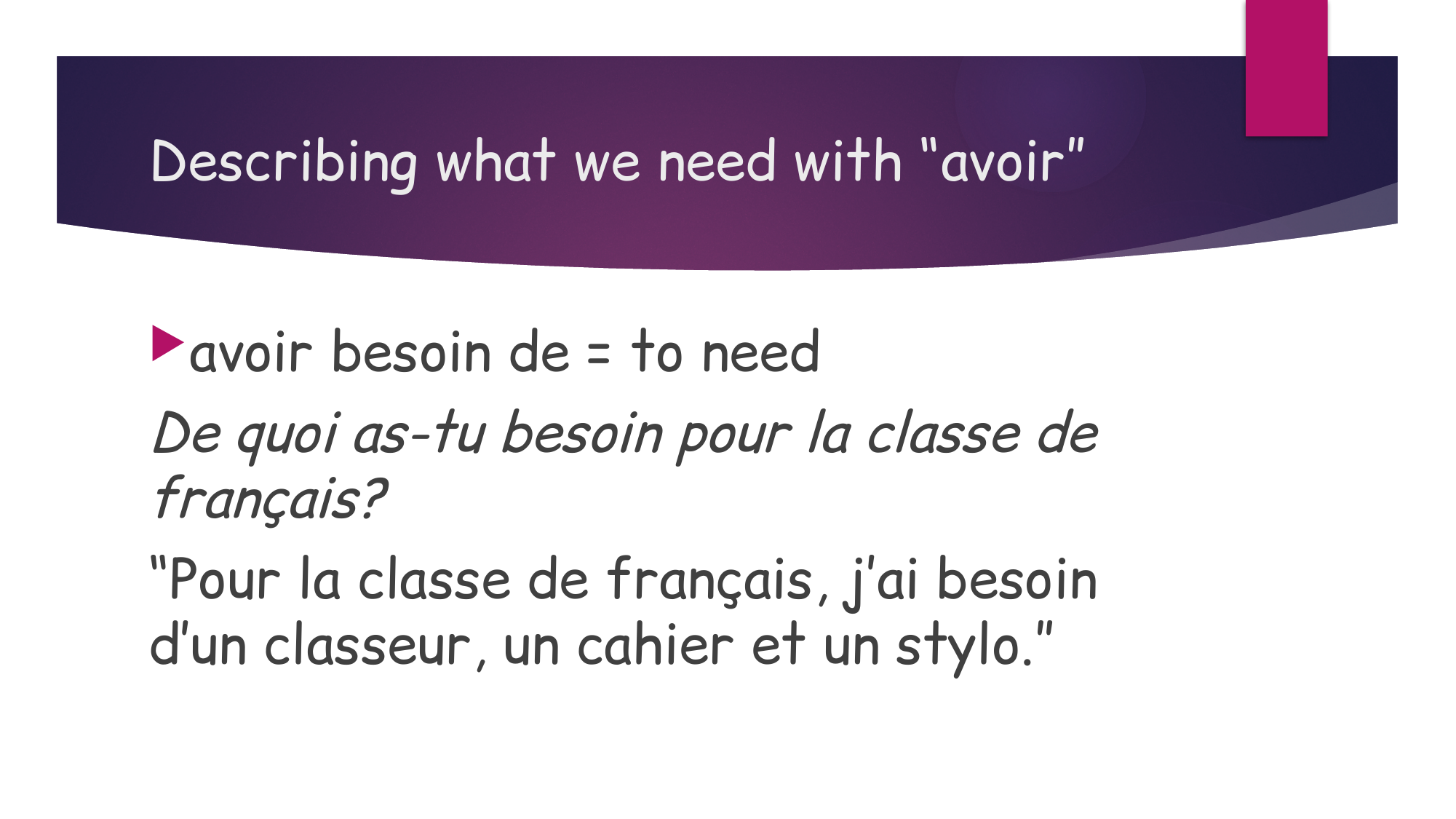

# Describing what we need with “avoir”
avoir besoin de = to need
De quoi as-tu besoin pour la classe de français?
“Pour la classe de français, j’ai besoin d’un classeur, un cahier et un stylo.”